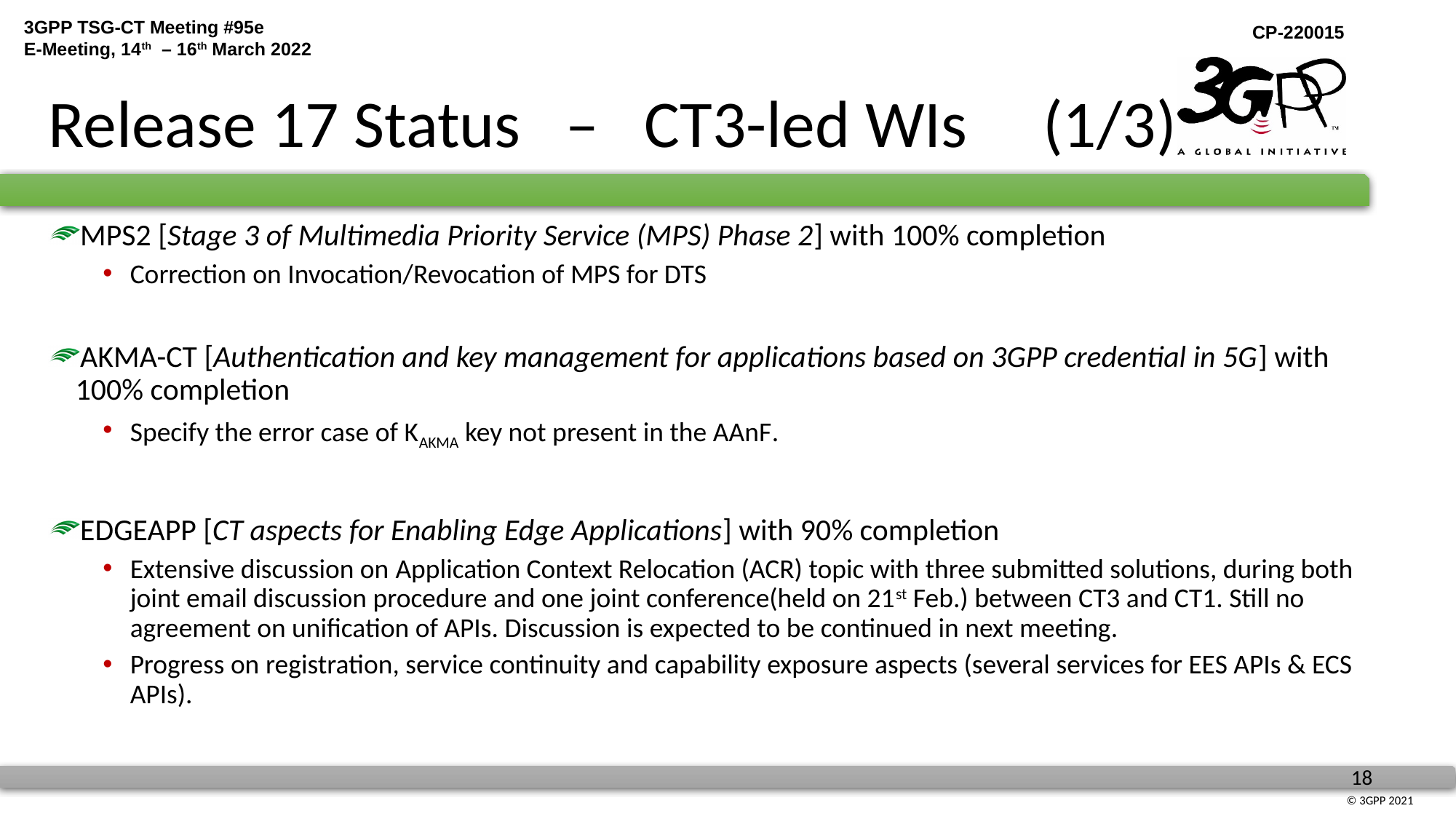

# Release 17 Status   –   CT3-led WIs     (1/3)
MPS2 [Stage 3 of Multimedia Priority Service (MPS) Phase 2] with 100% completion
Correction on Invocation/Revocation of MPS for DTS

AKMA-CT [Authentication and key management for applications based on 3GPP credential in 5G] with 100% completion
Specify the error case of KAKMA key not present in the AAnF.

EDGEAPP [CT aspects for Enabling Edge Applications] with 90% completion
Extensive discussion on Application Context Relocation (ACR) topic with three submitted solutions, during both joint email discussion procedure and one joint conference(held on 21st Feb.) between CT3 and CT1. Still no agreement on unification of APIs. Discussion is expected to be continued in next meeting.
Progress on registration, service continuity and capability exposure aspects (several services for EES APIs & ECS APIs).